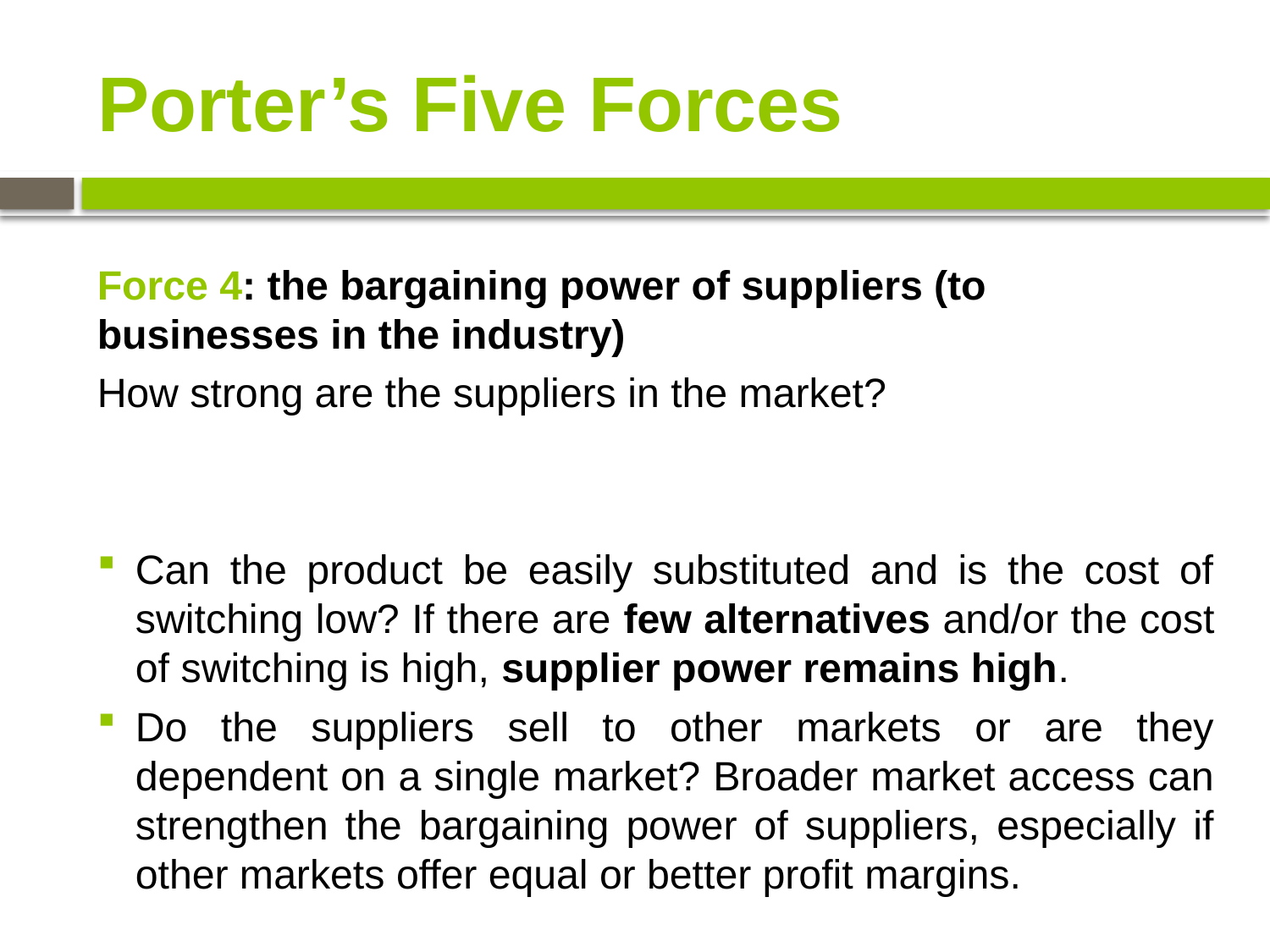

# Porter’s Five Forces
Force 4: the bargaining power of suppliers (to businesses in the industry)
How strong are the suppliers in the market?

Can the product be easily substituted and is the cost of switching low? If there are few alternatives and/or the cost of switching is high, supplier power remains high.
Do the suppliers sell to other markets or are they dependent on a single market? Broader market access can strengthen the bargaining power of suppliers, especially if other markets offer equal or better profit margins.